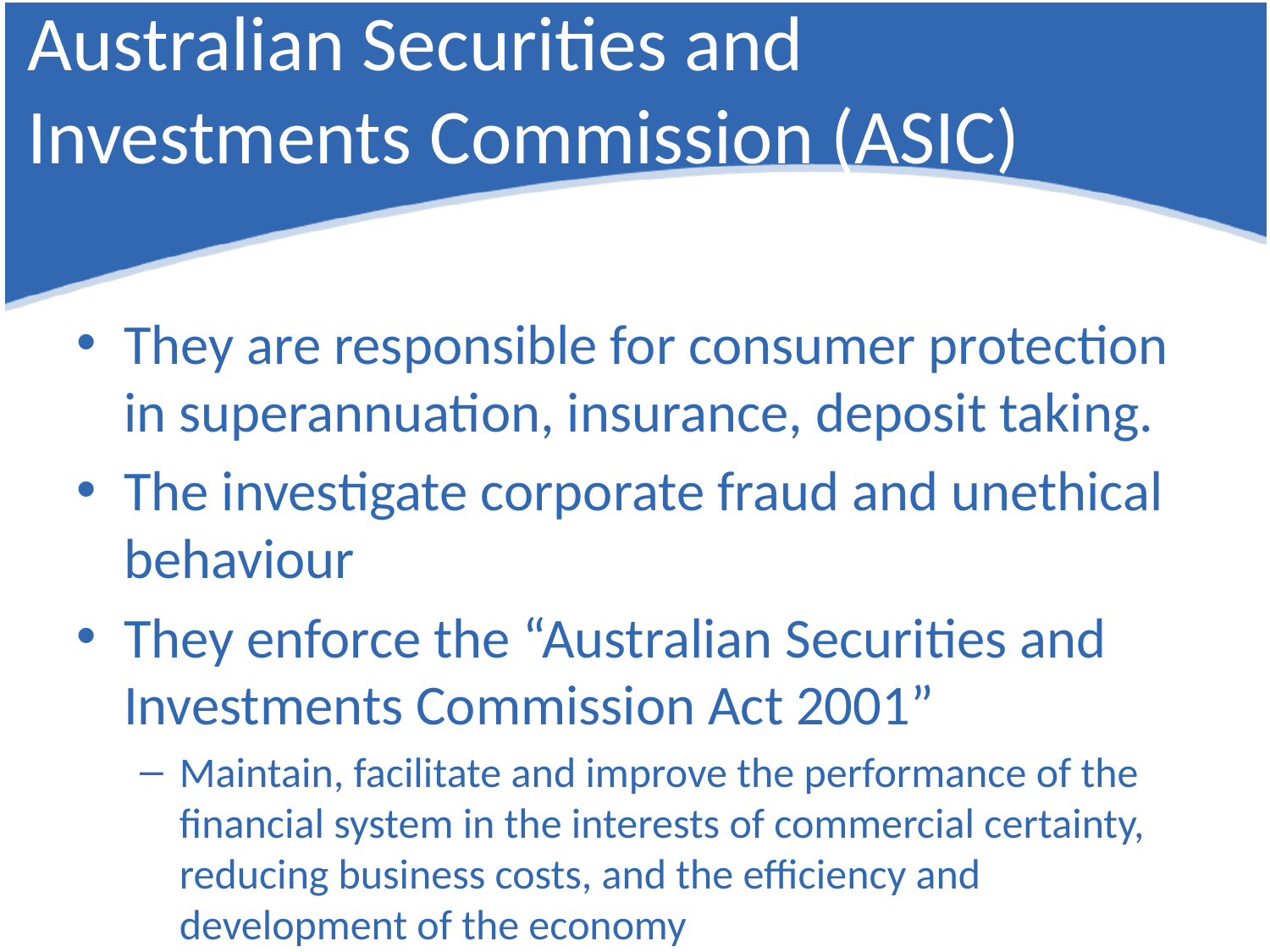

# Australian Securities and Investments Commission (ASIC)
They are responsible for consumer protection in superannuation, insurance, deposit taking.
The investigate corporate fraud and unethical behaviour
They enforce the “Australian Securities and Investments Commission Act 2001”
Maintain, facilitate and improve the performance of the financial system in the interests of commercial certainty, reducing business costs, and the efficiency and development of the economy